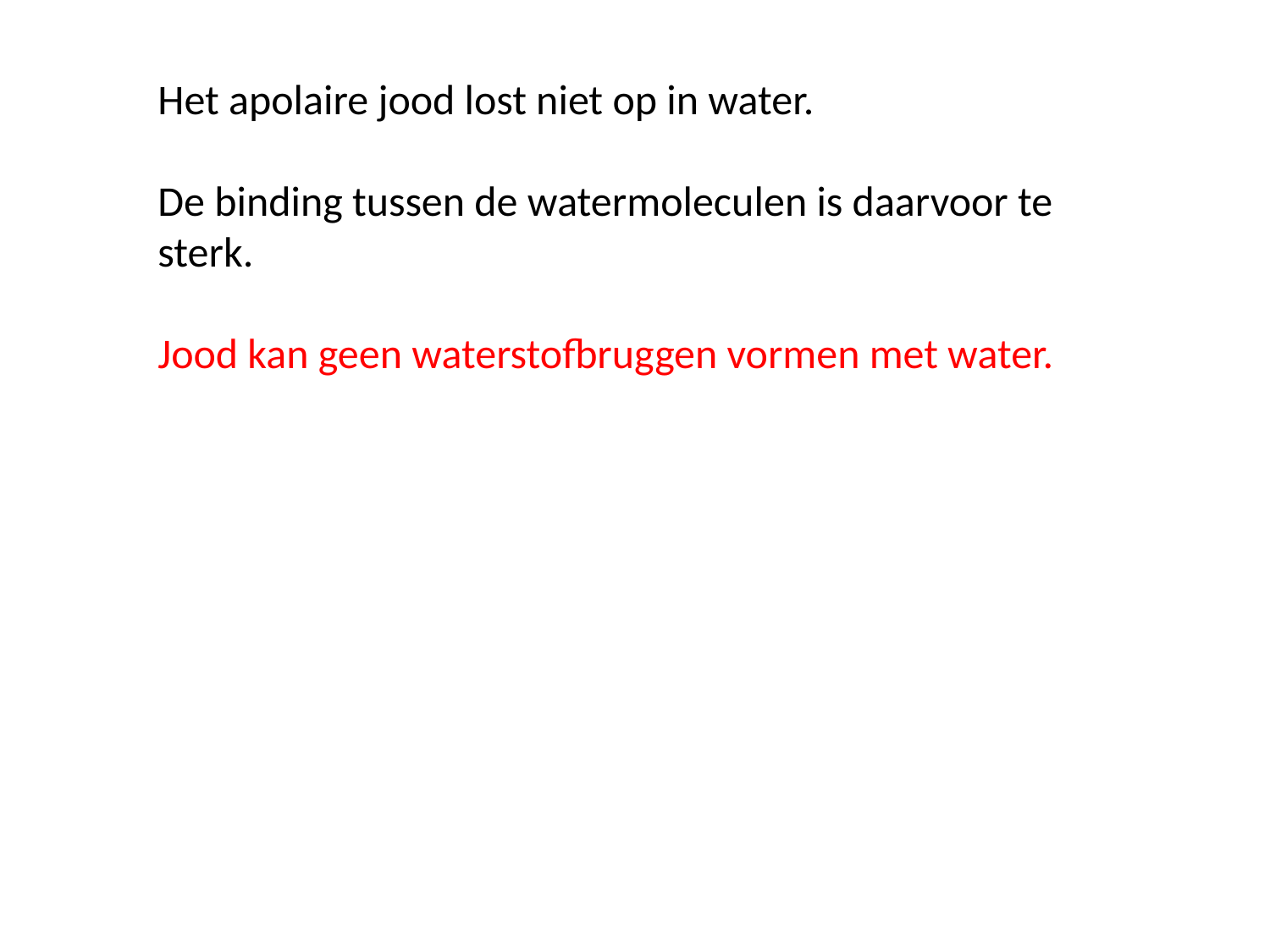

Het apolaire jood lost niet op in water.

De binding tussen de watermoleculen is daarvoor te sterk.

Jood kan geen waterstofbruggen vormen met water.